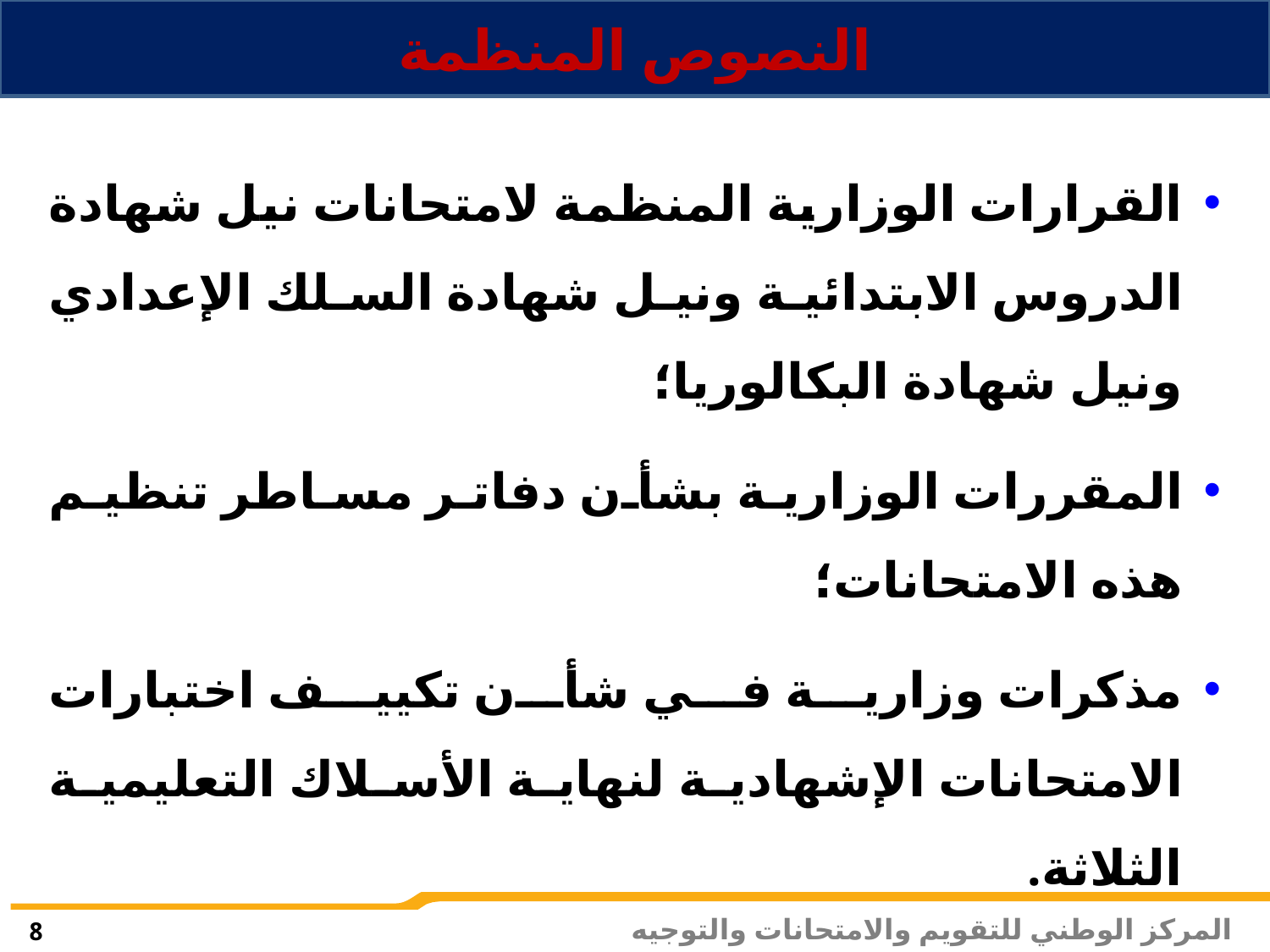

النصوص المنظمة
القرارات الوزارية المنظمة لامتحانات نيل شهادة الدروس الابتدائية ونيل شهادة السلك الإعدادي ونيل شهادة البكالوريا؛
المقررات الوزارية بشأن دفاتر مساطر تنظيم هذه الامتحانات؛
مذكرات وزارية في شأن تكييف اختبارات الامتحانات الإشهادية لنهاية الأسلاك التعليمية الثلاثة.